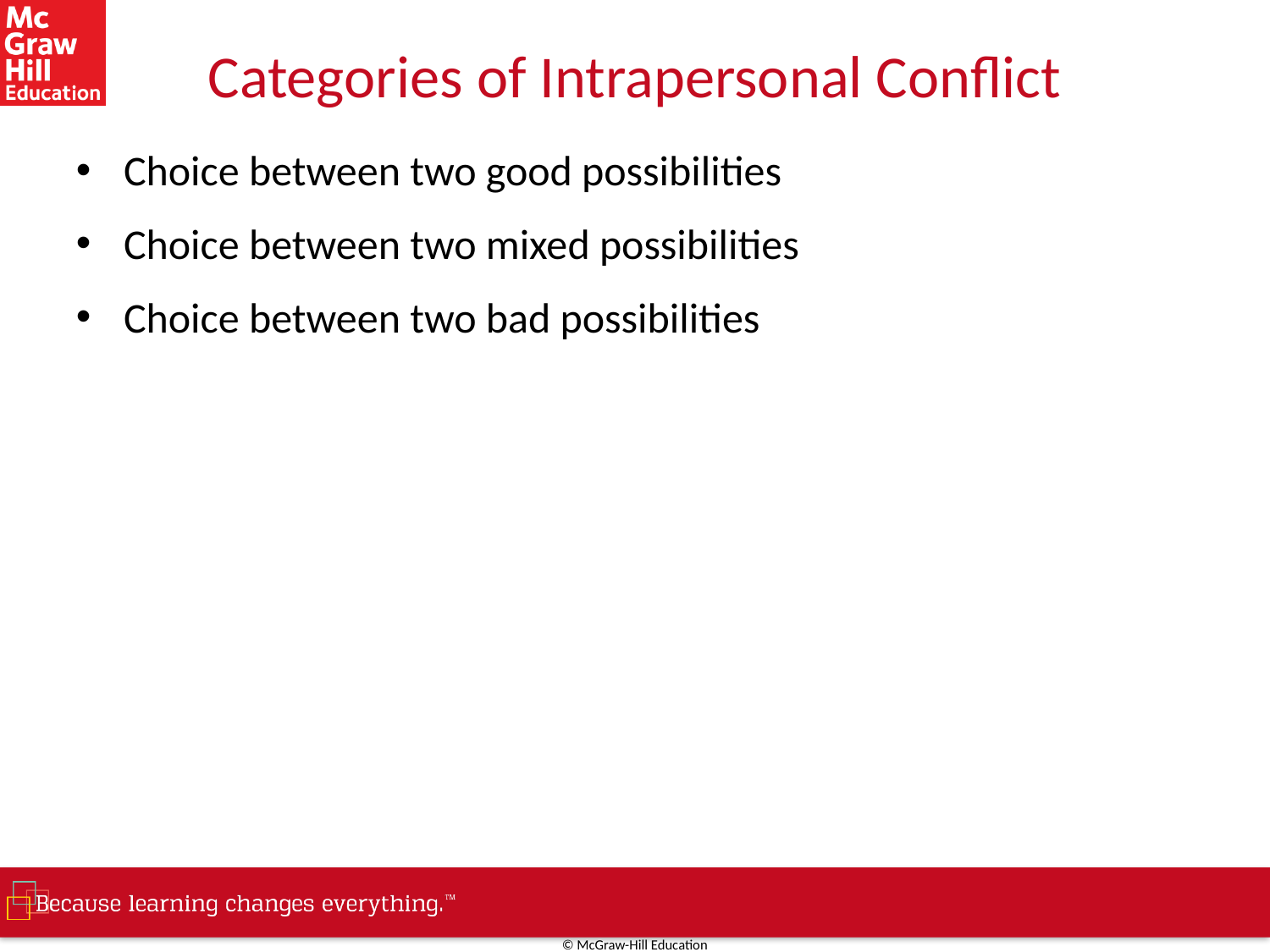

# Categories of Intrapersonal Conflict
Choice between two good possibilities
Choice between two mixed possibilities
Choice between two bad possibilities